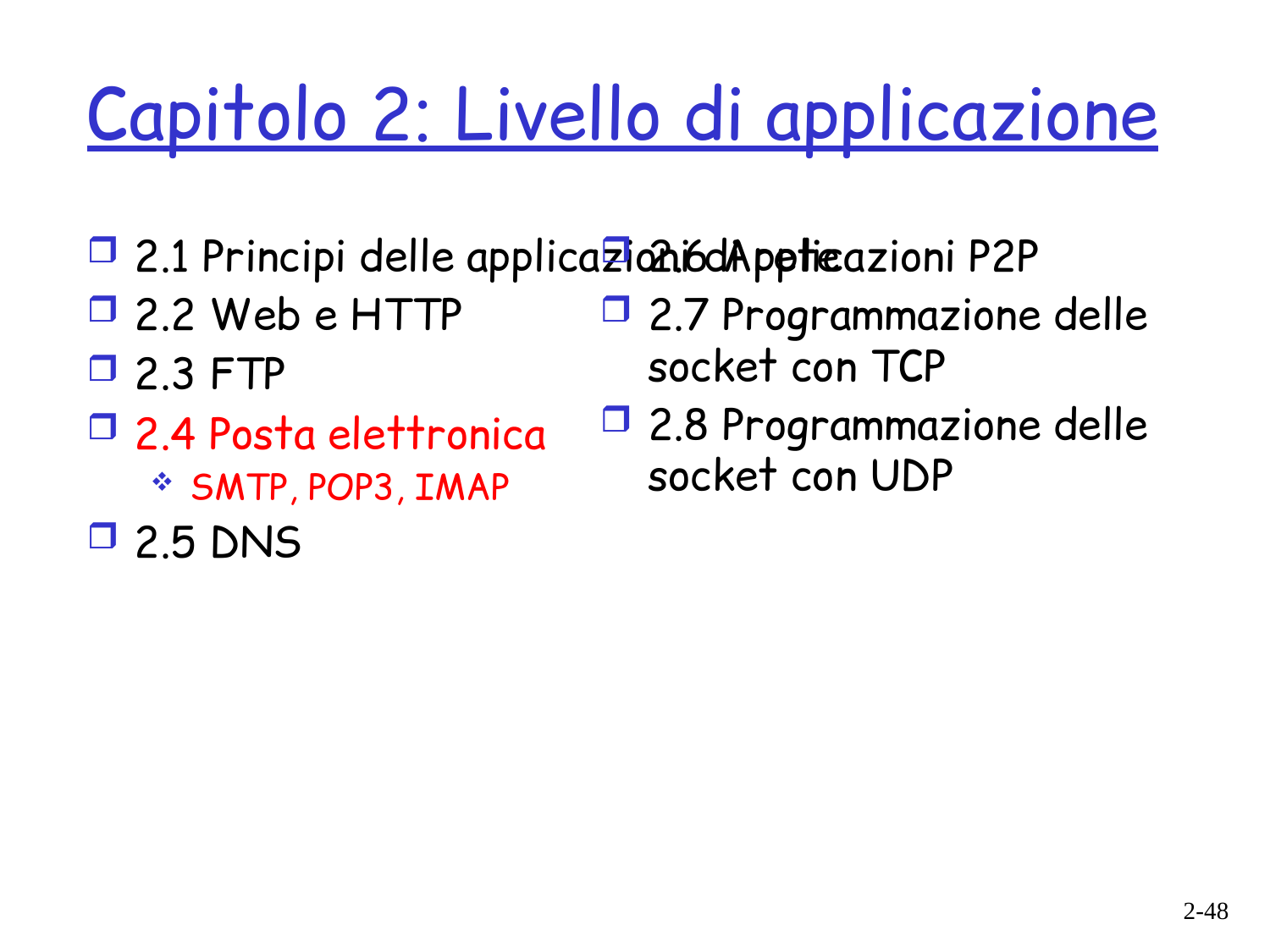

# Capitolo 2: Livello di applicazione
2.1 Principi delle applicazioni di rete
2.2 Web e HTTP
2.3 FTP
2.4 Posta elettronica
SMTP, POP3, IMAP
2.5 DNS

2.6 Applicazioni P2P
2.7 Programmazione delle socket con TCP
2.8 Programmazione delle socket con UDP
2-48